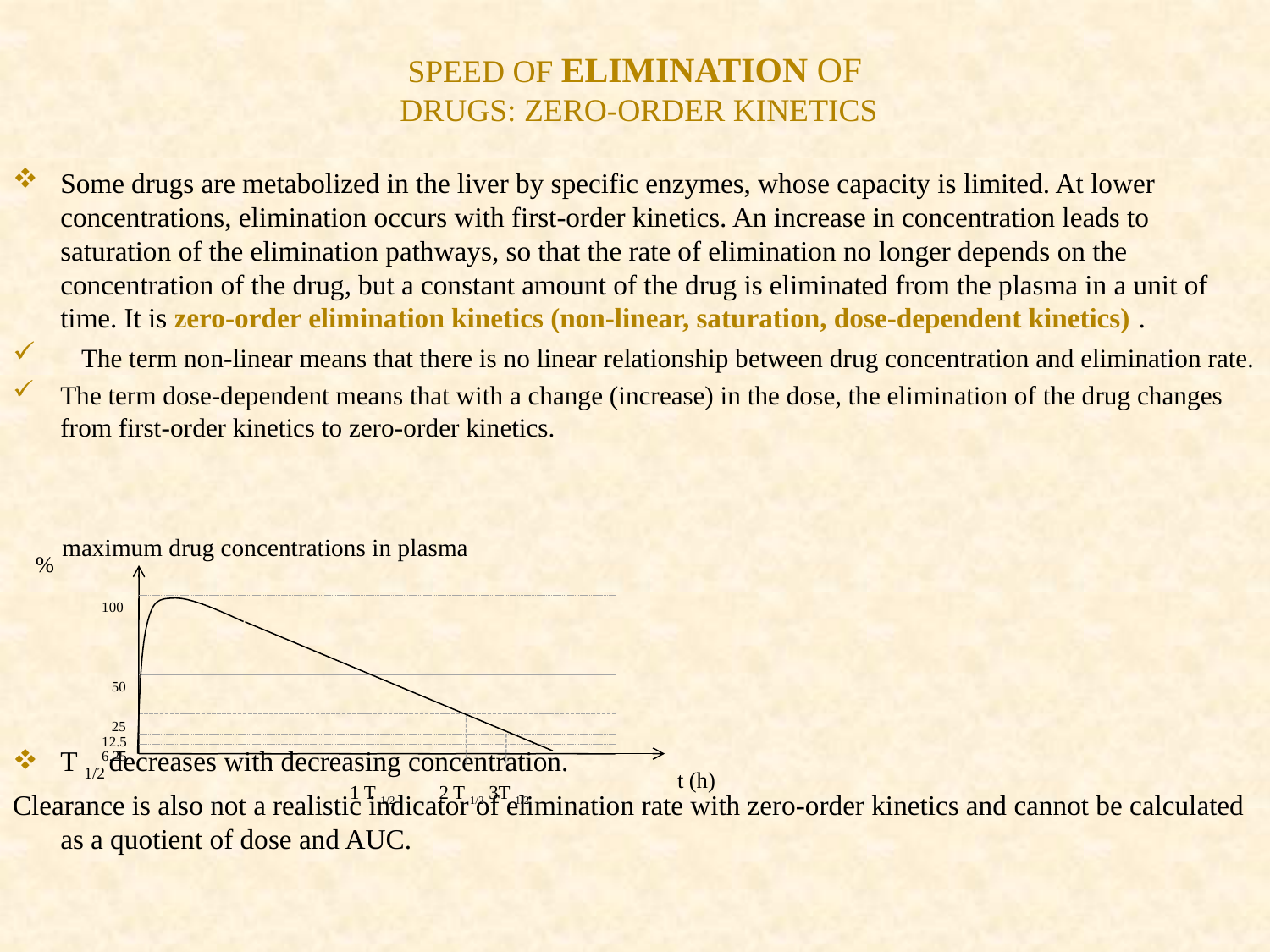

# SPEED OF ELIMINATION OF DRUGS: ZERO-ORDER KINETICS
Some drugs are metabolized in the liver by specific enzymes, whose capacity is limited. At lower concentrations, elimination occurs with first-order kinetics. An increase in concentration leads to saturation of the elimination pathways, so that the rate of elimination no longer depends on the concentration of the drug, but a constant amount of the drug is eliminated from the plasma in a unit of time. It is zero-order elimination kinetics (non-linear, saturation, dose-dependent kinetics) .
   The term non-linear means that there is no linear relationship between drug concentration and elimination rate.
The term dose-dependent means that with a change (increase) in the dose, the elimination of the drug changes from first-order kinetics to zero-order kinetics.

T 1/2 decreases with decreasing concentration.
Clearance is also not a realistic indicator of elimination rate with zero-order kinetics and cannot be calculated as a quotient of dose and AUC.

%
maximum drug concentrations in plasma
100

50
25
12.5
6.25
t (h)
1 T 1/2
2 T 1/2
3T 1/2